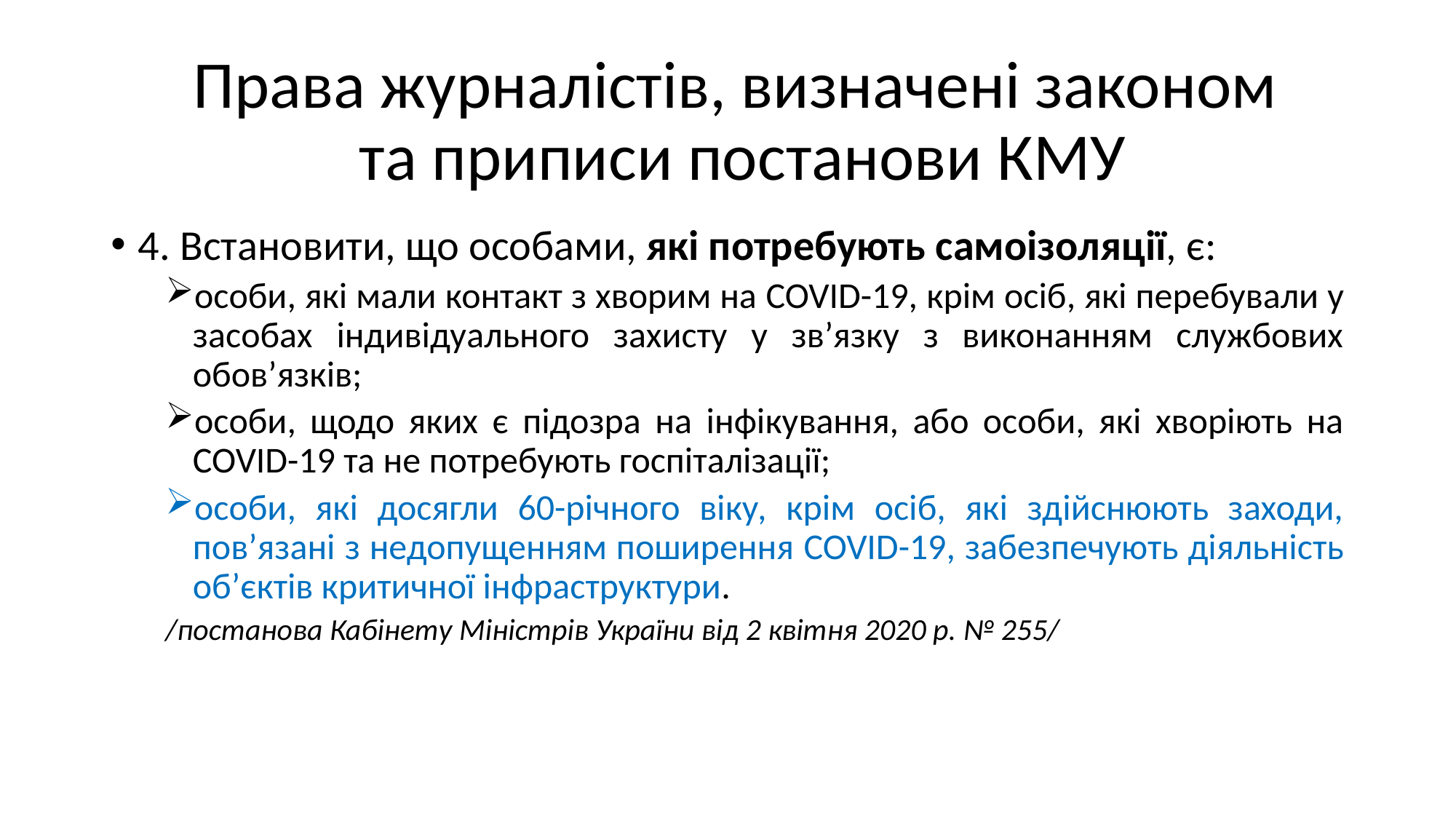

# Права журналістів, визначені законом та приписи постанови КМУ
4. Встановити, що особами, які потребують самоізоляції, є:
особи, які мали контакт з хворим на COVID-19, крім осіб, які перебували у засобах індивідуального захисту у зв’язку з виконанням службових обов’язків;
особи, щодо яких є підозра на інфікування, або особи, які хворіють на COVID-19 та не потребують госпіталізації;
особи, які досягли 60-річного віку, крім осіб, які здійснюють заходи, пов’язані з недопущенням поширення COVID-19, забезпечують діяльність об’єктів критичної інфраструктури.
/постанова Кабінету Міністрів України від 2 квітня 2020 р. № 255/